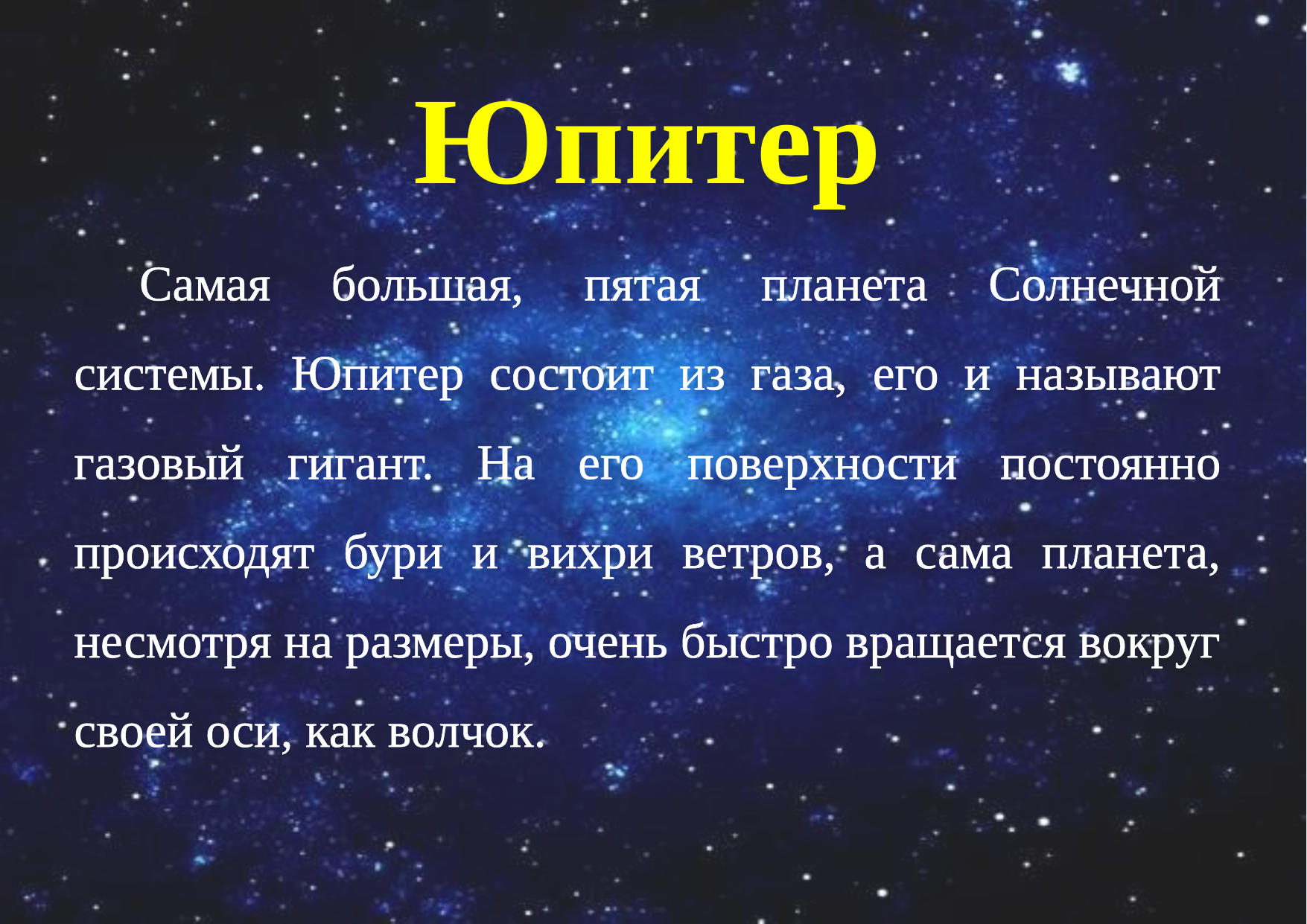

Юпитер
Самая большая, пятая планета Солнечной системы. Юпитер состоит из газа, его и называют газовый гигант. На его поверхности постоянно происходят бури и вихри ветров, а сама планета, несмотря на размеры, очень быстро вращается вокруг своей оси, как волчок.